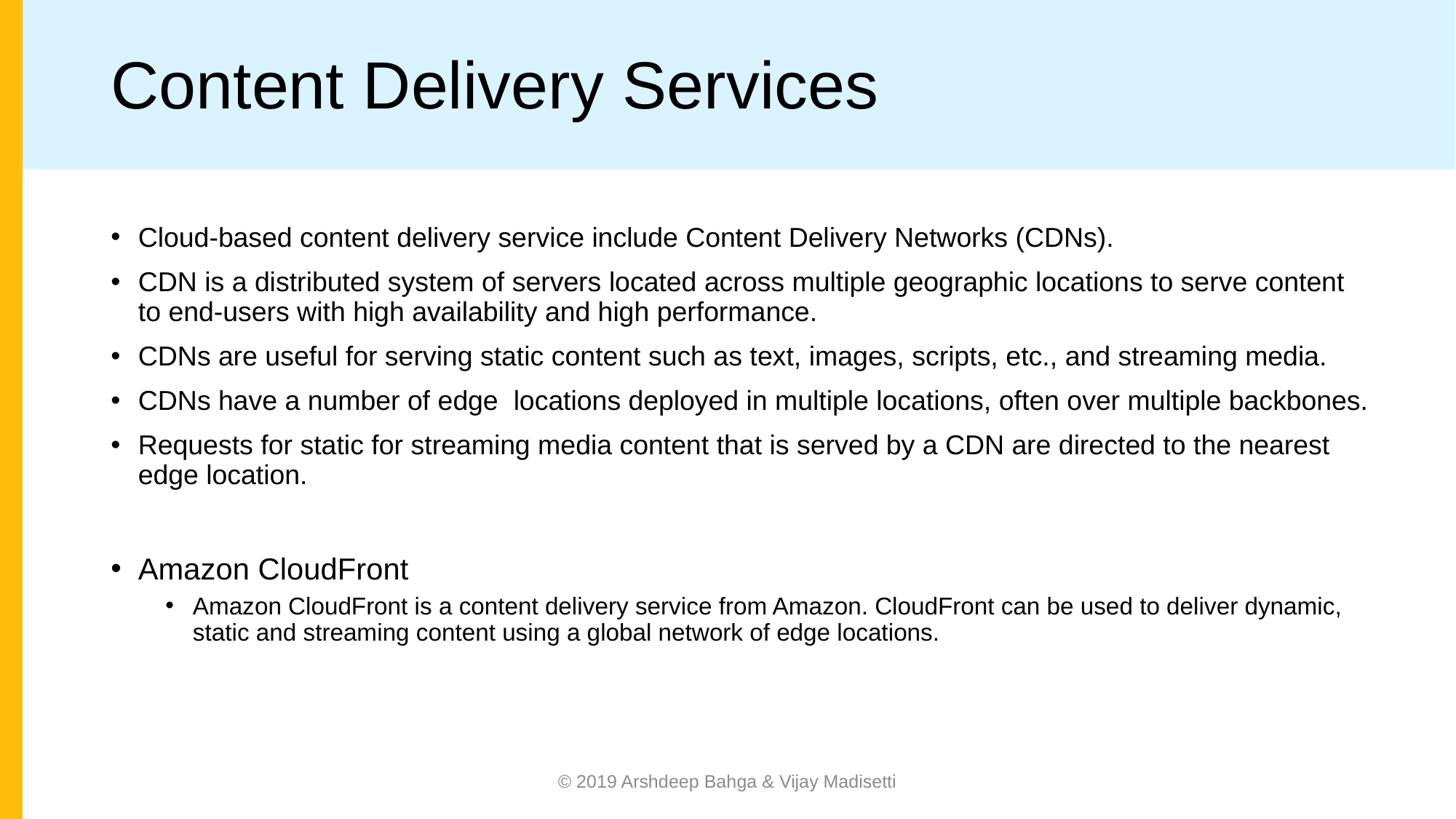

# Content Delivery Services
Cloud-based content delivery service include Content Delivery Networks (CDNs).
CDN is a distributed system of servers located across multiple geographic locations to serve content to end-users with high availability and high performance.
CDNs are useful for serving static content such as text, images, scripts, etc., and streaming media.
CDNs have a number of edge  locations deployed in multiple locations, often over multiple backbones.
Requests for static for streaming media content that is served by a CDN are directed to the nearest edge location.

Amazon CloudFront
Amazon CloudFront is a content delivery service from Amazon. CloudFront can be used to deliver dynamic, static and streaming content using a global network of edge locations.

© 2019 Arshdeep Bahga & Vijay Madisetti